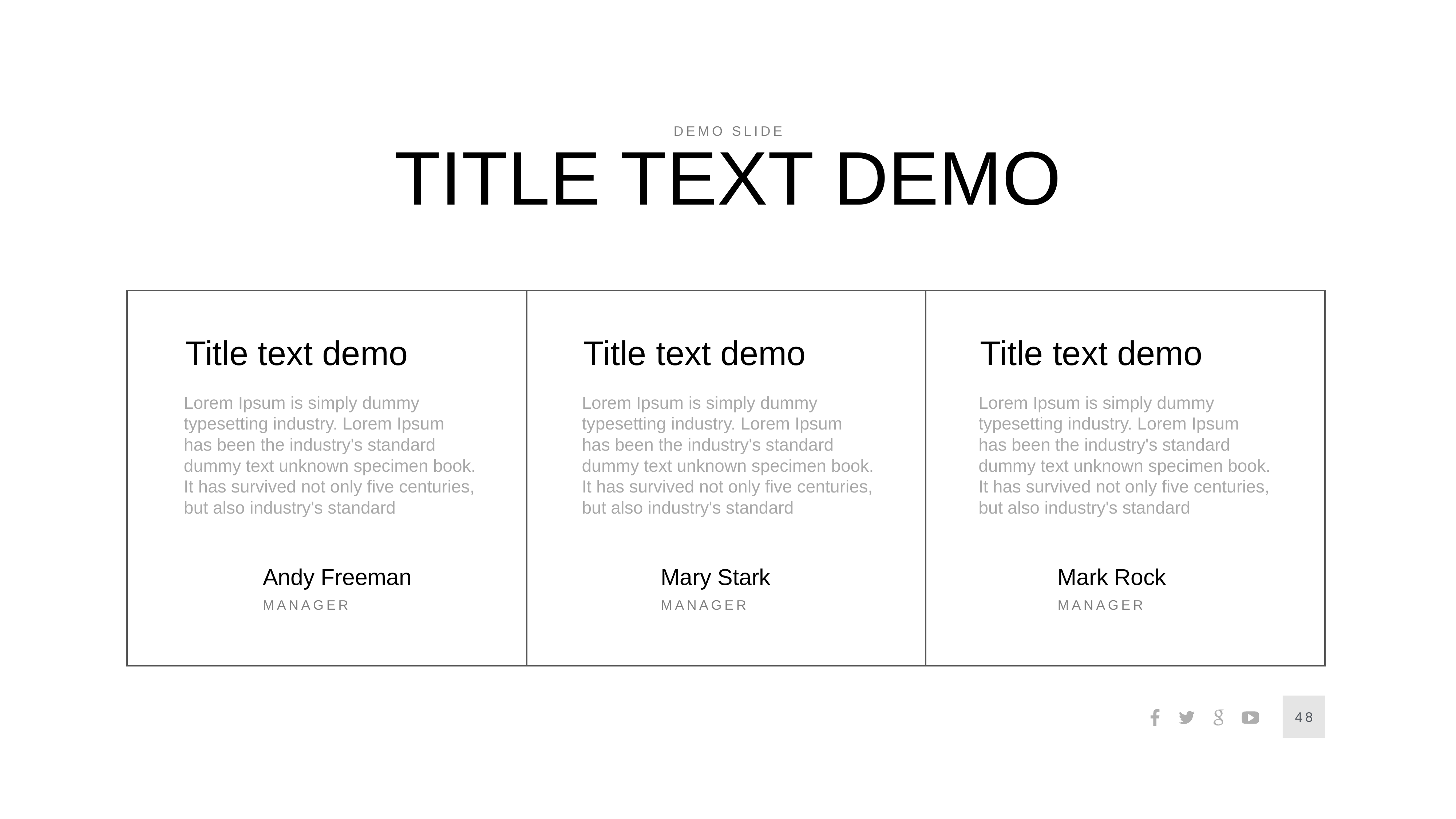

demo slide
Title text demo

Title text demo
Title text demo
Title text demo
Lorem Ipsum is simply dummy typesetting industry. Lorem Ipsum has been the industry's standard dummy text unknown specimen book. It has survived not only five centuries, but also industry's standard
Lorem Ipsum is simply dummy typesetting industry. Lorem Ipsum has been the industry's standard dummy text unknown specimen book. It has survived not only five centuries, but also industry's standard
Lorem Ipsum is simply dummy typesetting industry. Lorem Ipsum has been the industry's standard dummy text unknown specimen book. It has survived not only five centuries, but also industry's standard
Andy Freeman
Mary Stark
Mark Rock
Manager
Manager
Manager

48